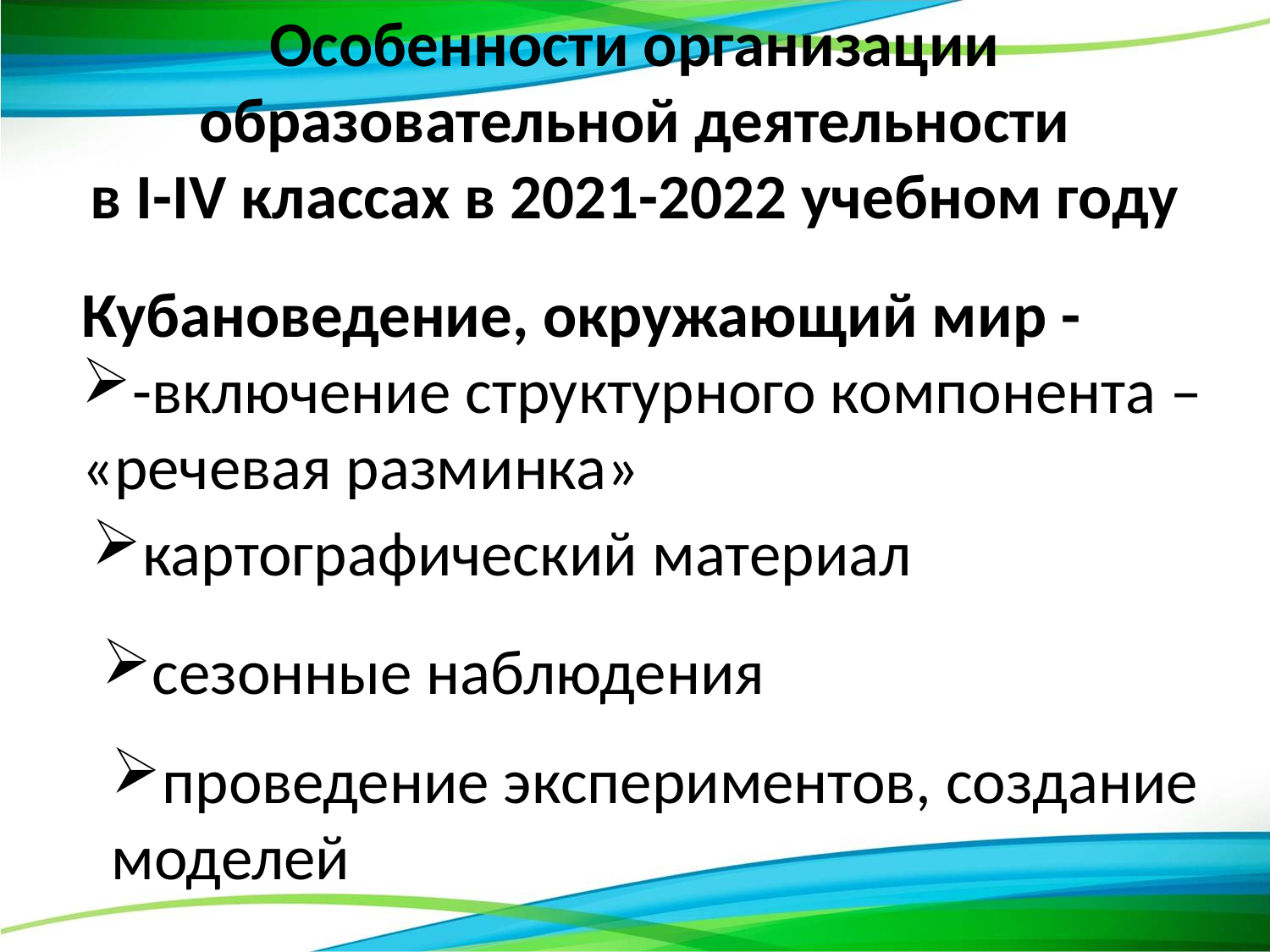

# Особенности организации образовательной деятельности в I-IV классах в 2021-2022 учебном году
Кубановедение, окружающий мир -
-включение структурного компонента – «речевая разминка»
картографический материал
сезонные наблюдения
проведение экспериментов, создание моделей